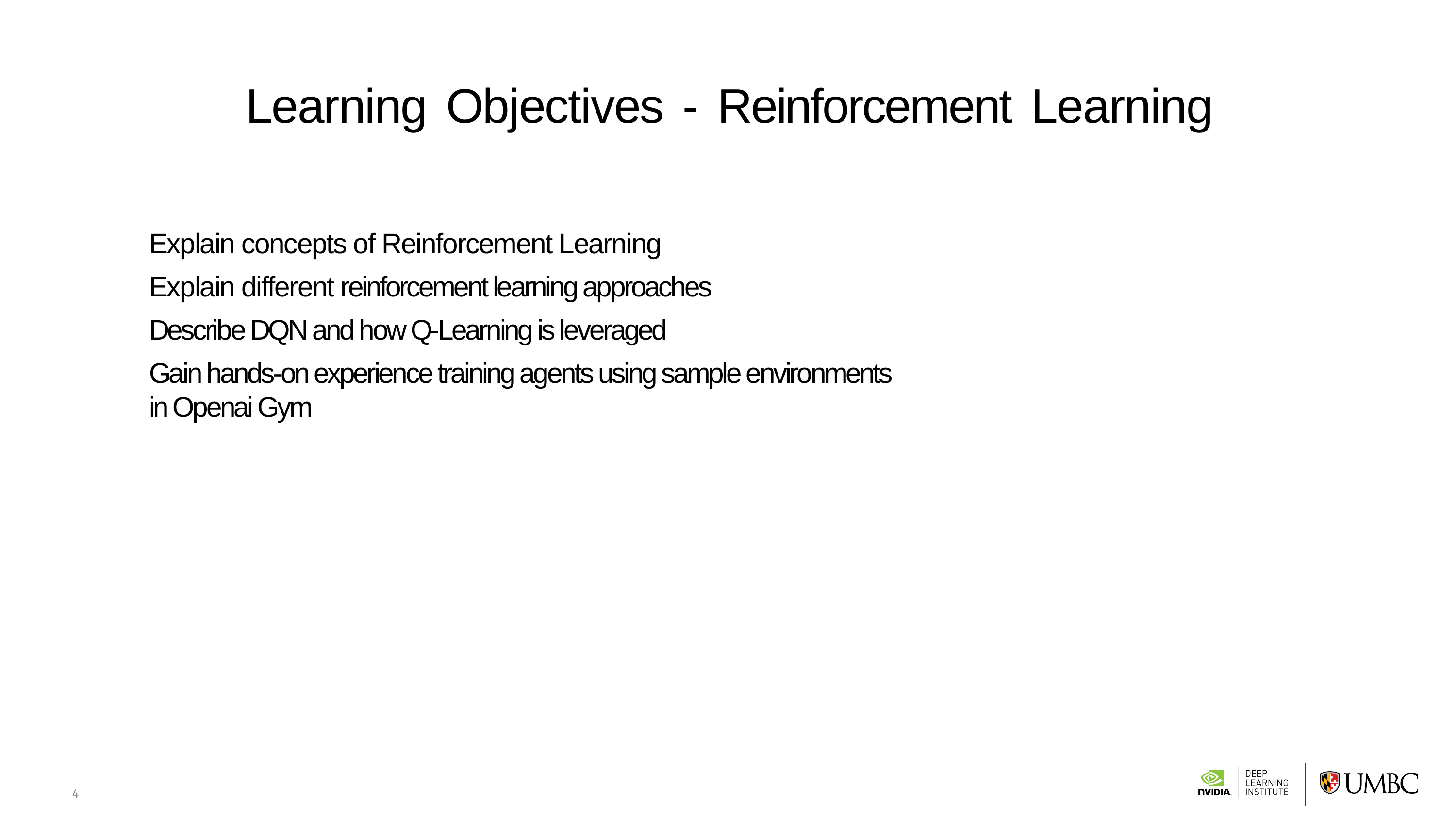

# Learning Objectives - Reinforcement Learning
Explain concepts of Reinforcement Learning
Explain different reinforcement learning approaches
Describe DQN and how Q-Learning is leveraged
Gain hands-on experience training agents using sample environments in Openai Gym